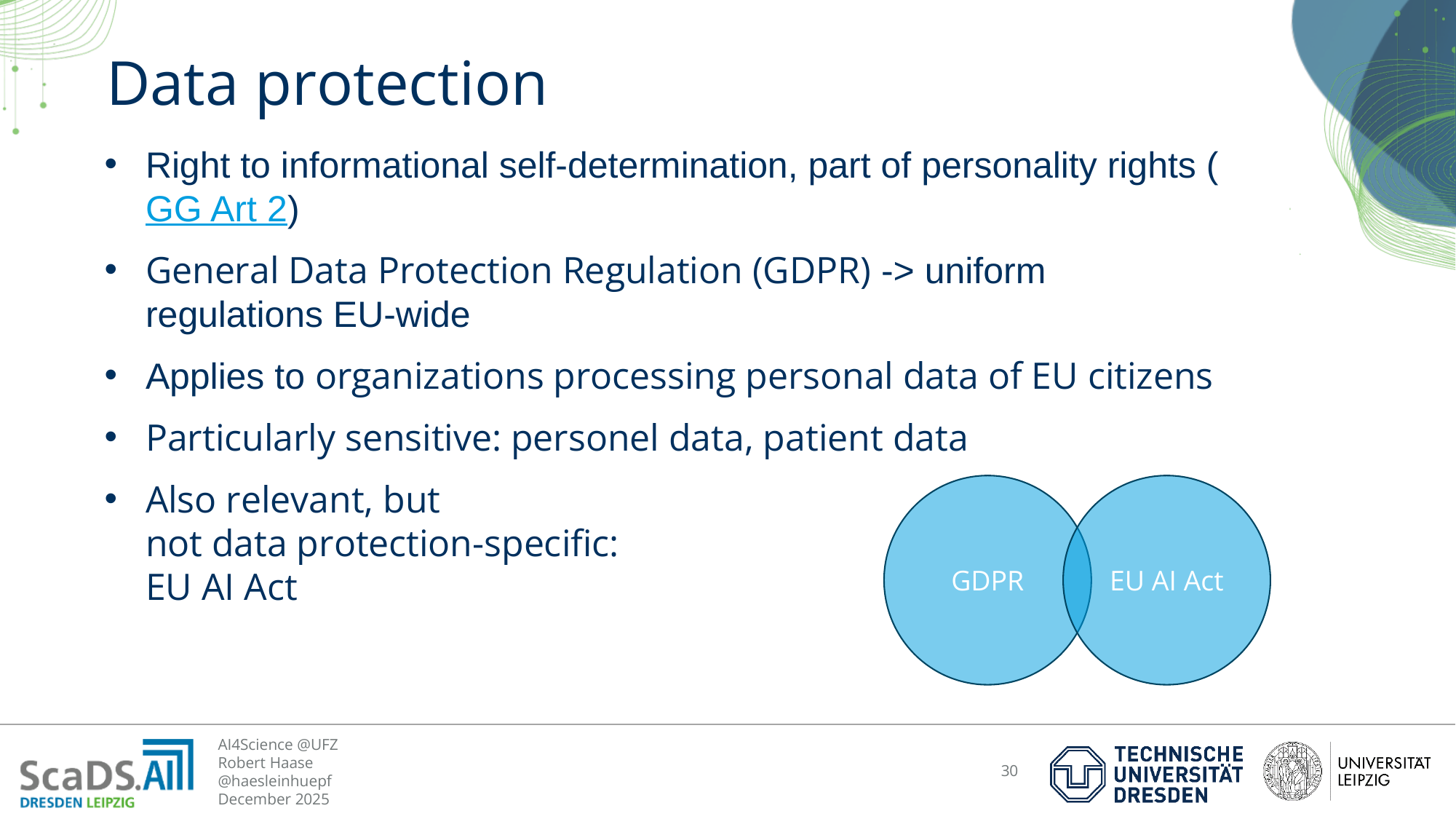

# Data protection
Right to informational self-determination, part of personality rights (GG Art 2)
General Data Protection Regulation (GDPR) -> uniform regulations EU-wide
Applies to organizations processing personal data of EU citizens
Particularly sensitive: personel data, patient data
Also relevant, but
not data protection-specific:
EU AI Act
GDPR
EU AI Act